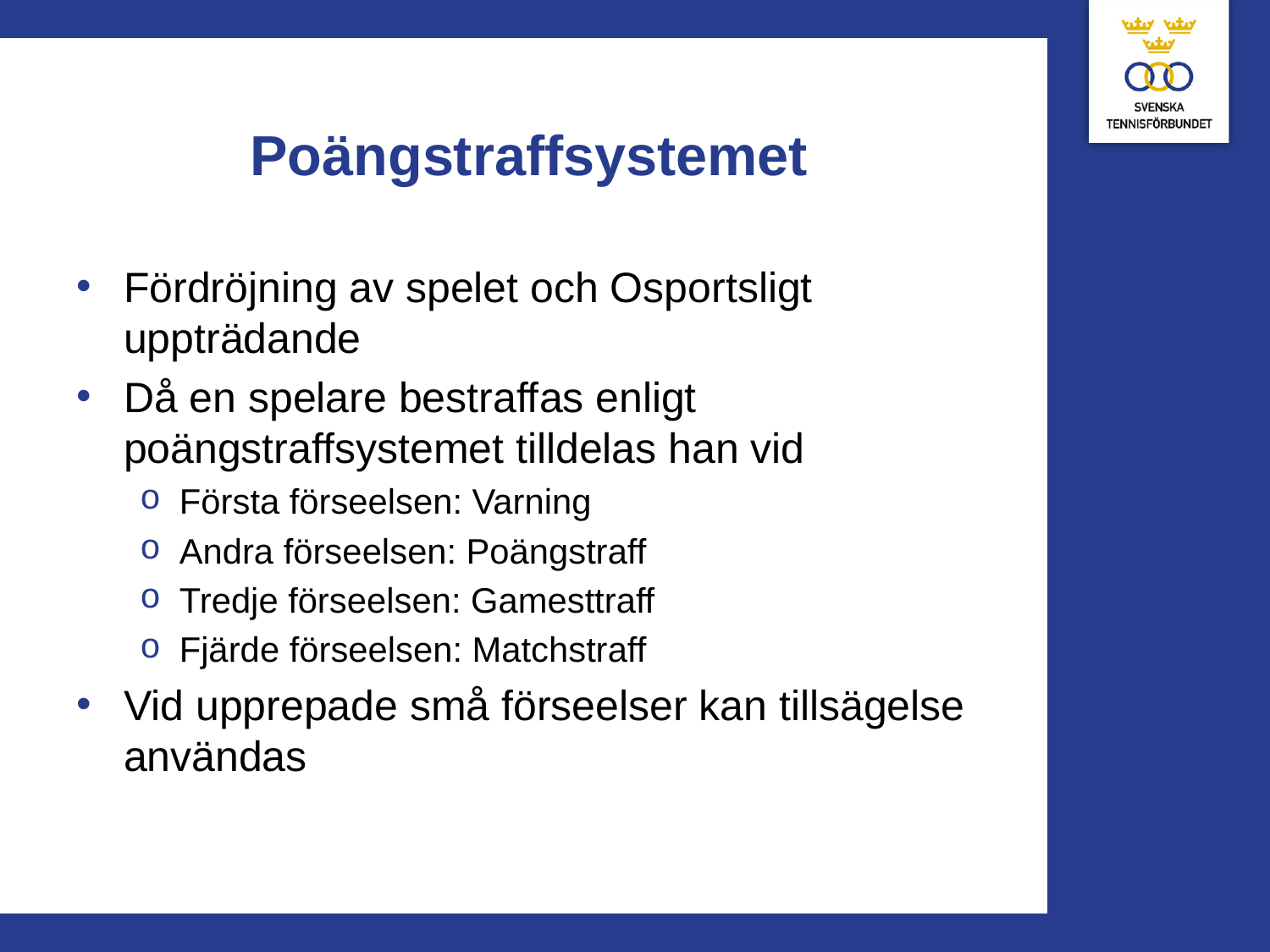

# Poängstraffsystemet
Fördröjning av spelet och Osportsligt uppträdande
Då en spelare bestraffas enligt poängstraffsystemet tilldelas han vid
Första förseelsen: Varning
Andra förseelsen: Poängstraff
Tredje förseelsen: Gamesttraff
Fjärde förseelsen: Matchstraff
Vid upprepade små förseelser kan tillsägelse användas